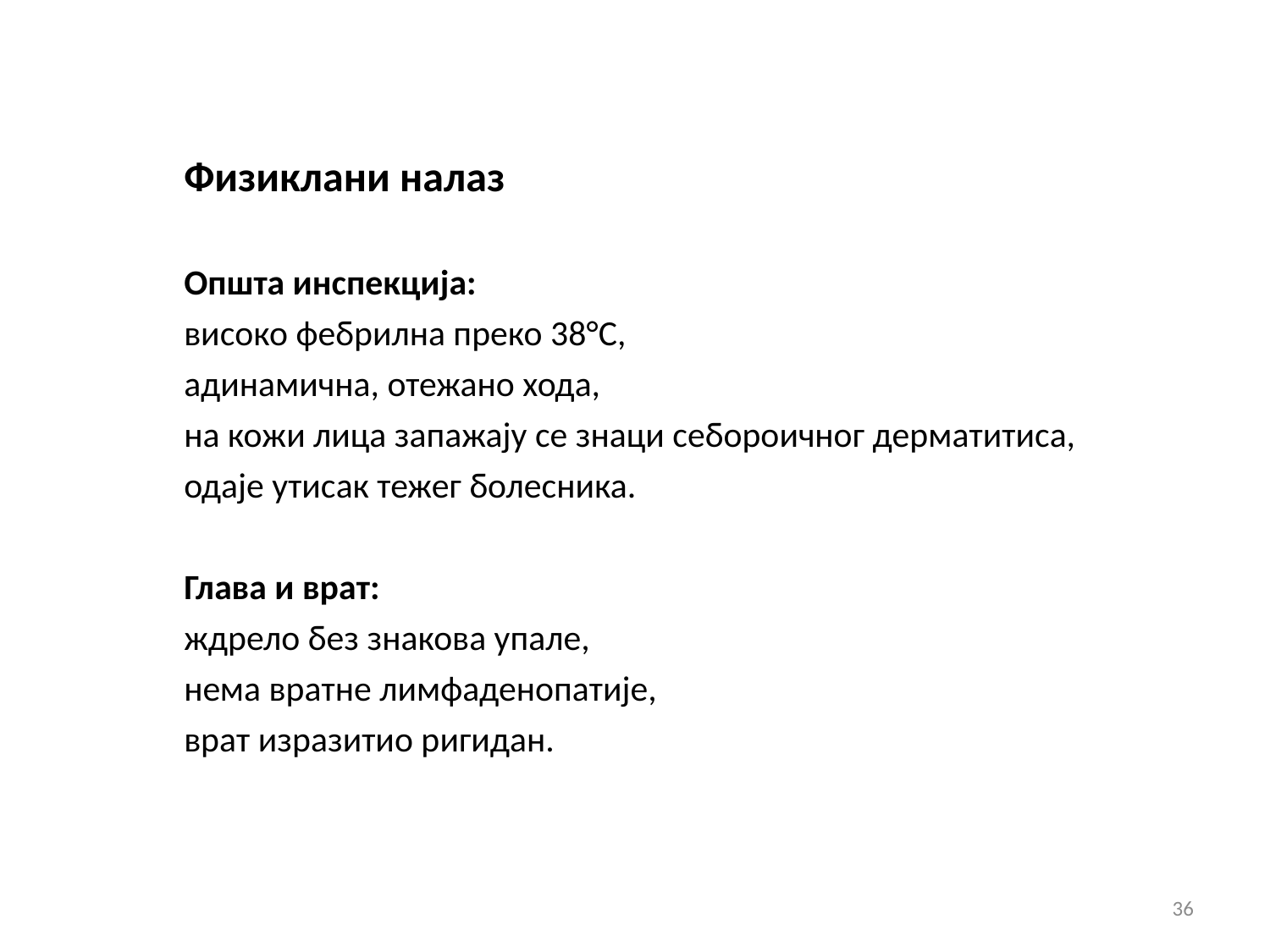

Физиклани налаз

Општа инспекција:
високо фебрилна преко 38°С,
адинамична, отежано хода,
на кожи лица запажају се знаци себороичног дерматитиса,
одаје утисак тежег болесника.

Глава и врат:
ждрело без знакова упале,
нема вратне лимфаденопатије,
врат изразитио ригидан.
36